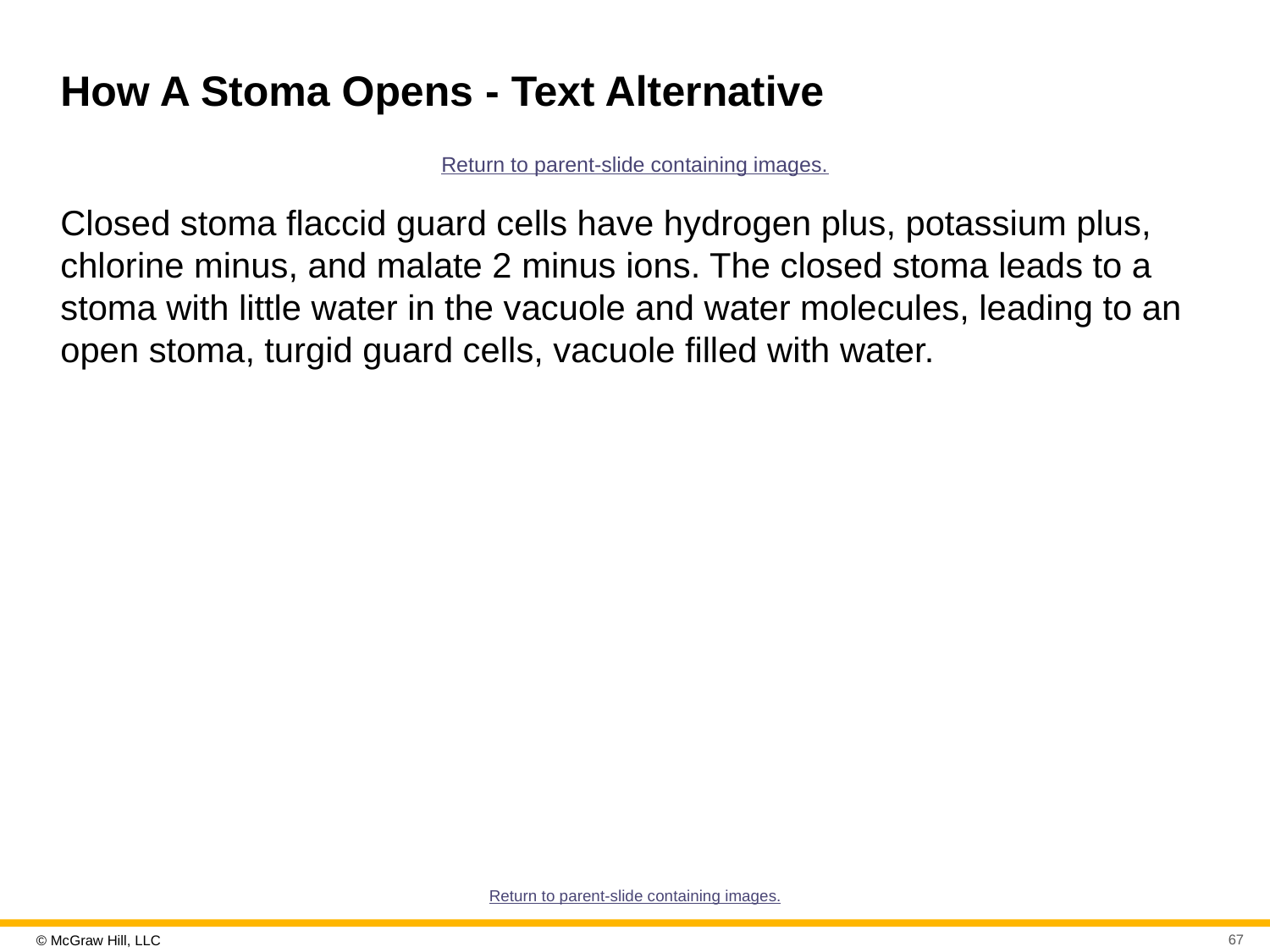

# How A Stoma Opens - Text Alternative
Return to parent-slide containing images.
Closed stoma flaccid guard cells have hydrogen plus, potassium plus, chlorine minus, and malate 2 minus ions. The closed stoma leads to a stoma with little water in the vacuole and water molecules, leading to an open stoma, turgid guard cells, vacuole filled with water.
Return to parent-slide containing images.
67